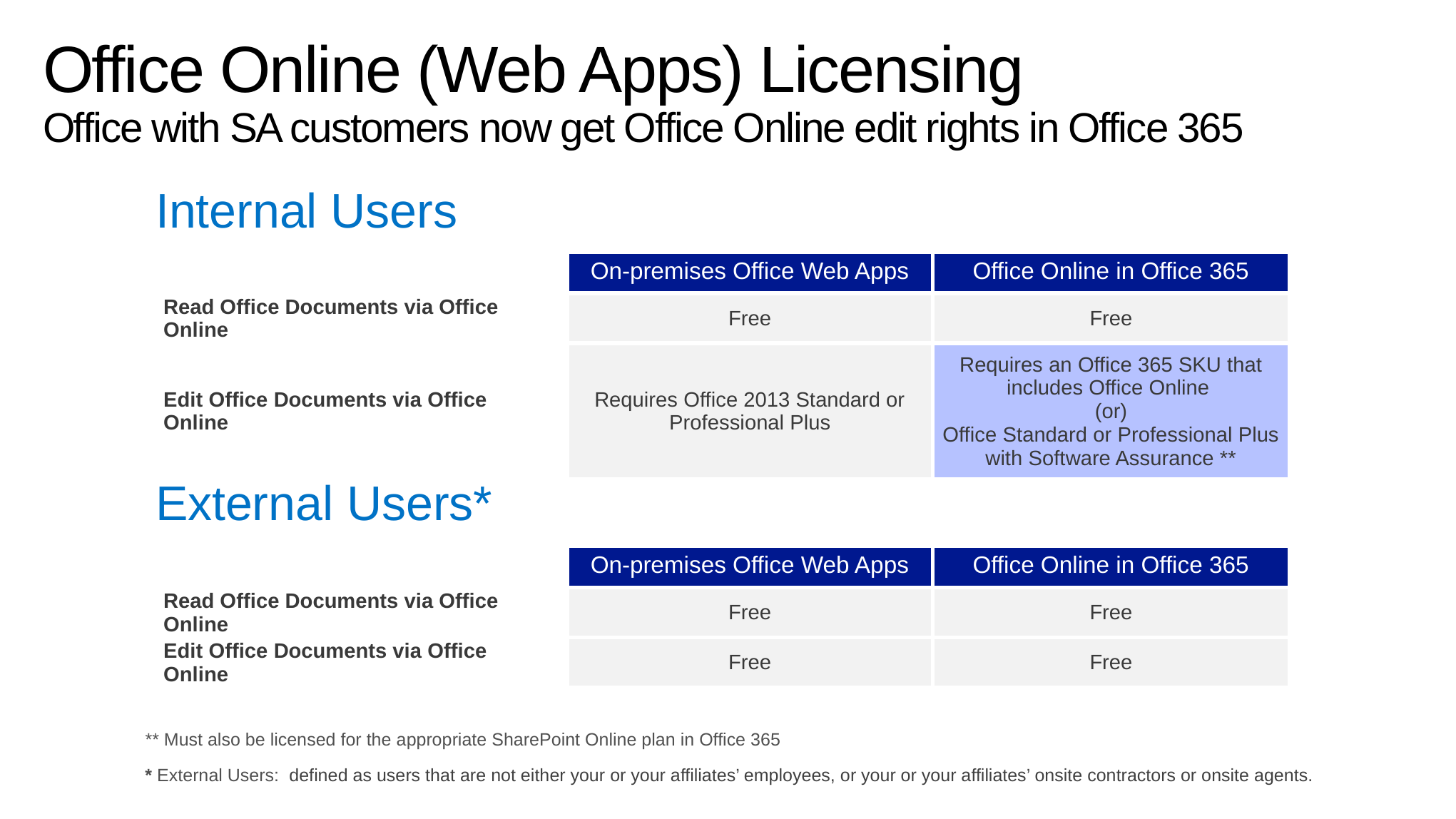

# Office Online (Web Apps) Licensing Office with SA customers now get Office Online edit rights in Office 365
Internal Users
|  | On-premises Office Web Apps | Office Online in Office 365 |
| --- | --- | --- |
| Read Office Documents via Office Online | Free | Free |
| Edit Office Documents via Office Online | Requires Office 2013 Standard or Professional Plus | Requires an Office 365 SKU that includes Office Online (or) Office Standard or Professional Plus with Software Assurance \*\* |
External Users*
|  | On-premises Office Web Apps | Office Online in Office 365 |
| --- | --- | --- |
| Read Office Documents via Office Online | Free | Free |
| Edit Office Documents via Office Online | Free | Free |
** Must also be licensed for the appropriate SharePoint Online plan in Office 365
* External Users:  defined as users that are not either your or your affiliates’ employees, or your or your affiliates’ onsite contractors or onsite agents.